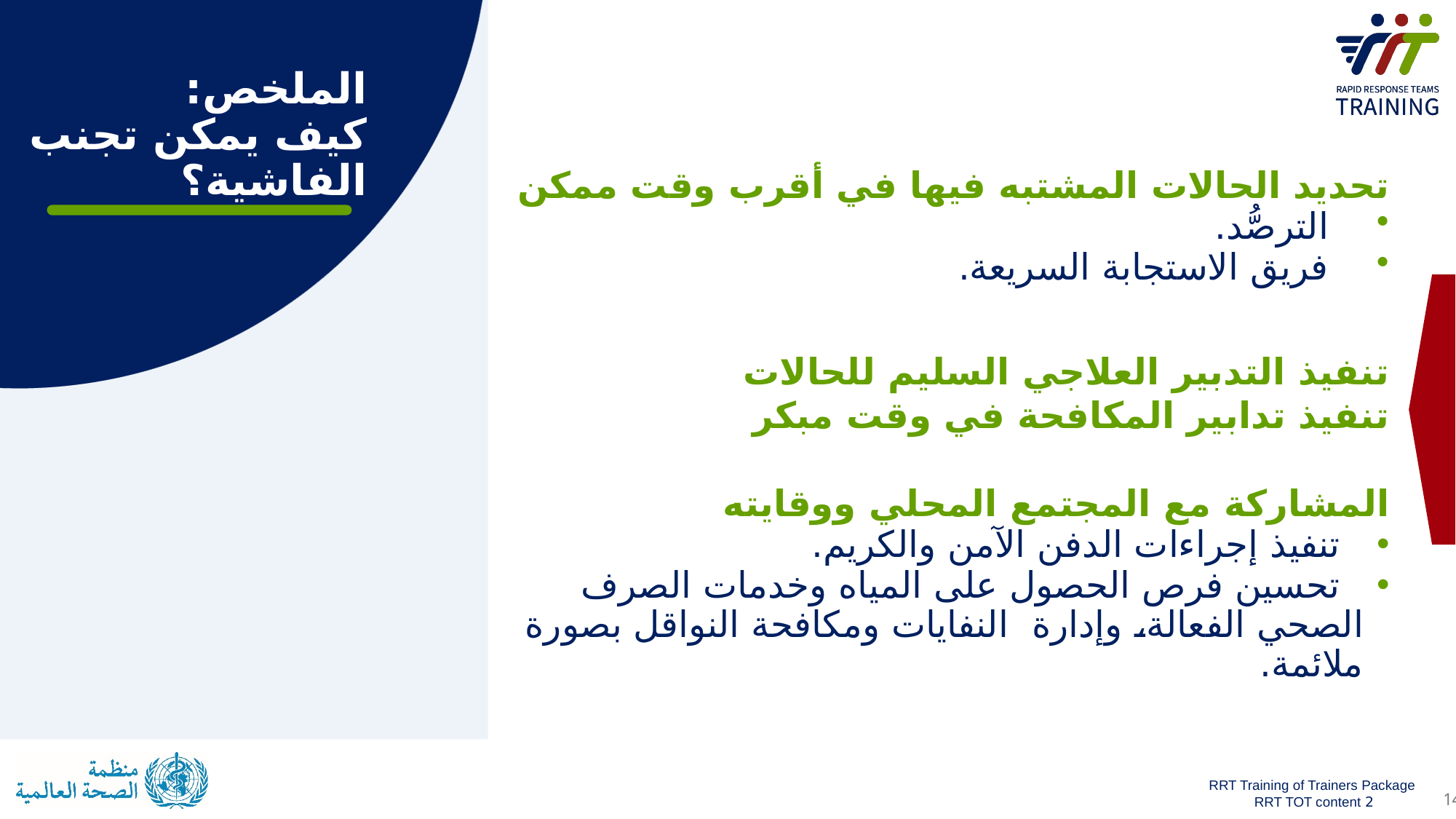

# الملخص: كيف يمكن تجنب الفاشية؟
تحديد الحالات المشتبه فيها في أقرب وقت ممكن
   الترصُّد.
   فريق الاستجابة السريعة.

تنفيذ التدبير العلاجي السليم للحالات
تنفيذ تدابير المكافحة في وقت مبكر

المشاركة مع المجتمع المحلي ووقايته
  تنفيذ إجراءات الدفن الآمن والكريم.
  تحسين فرص الحصول على المياه وخدمات الصرف الصحي الفعالة، وإدارة  النفايات ومكافحة النواقل بصورة ملائمة.